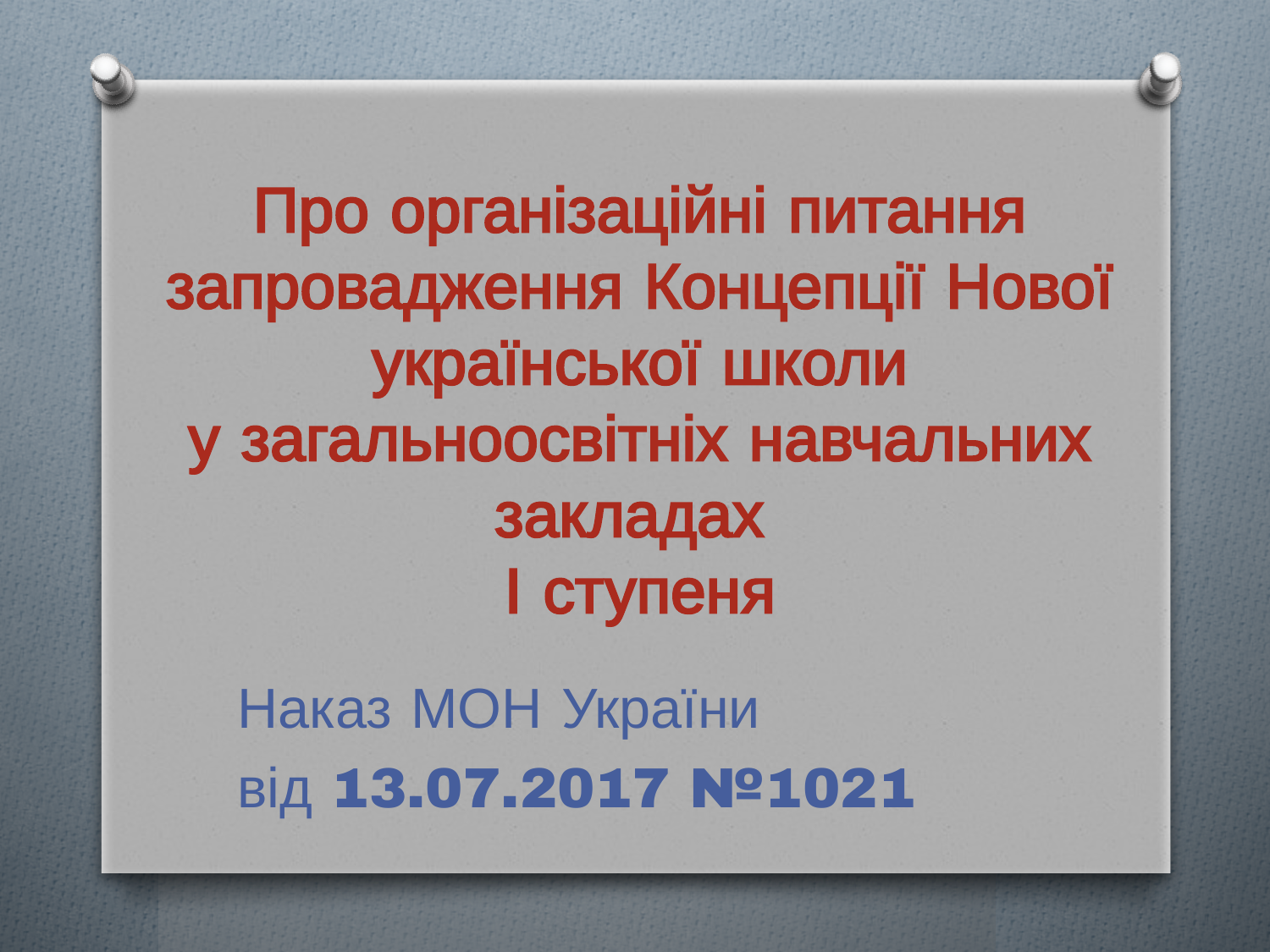

Про організаційні питання запровадження Концепції Нової української школи
у загальноосвітніх навчальних закладах
І ступеня
Наказ МОН України
від 13.07.2017 №1021